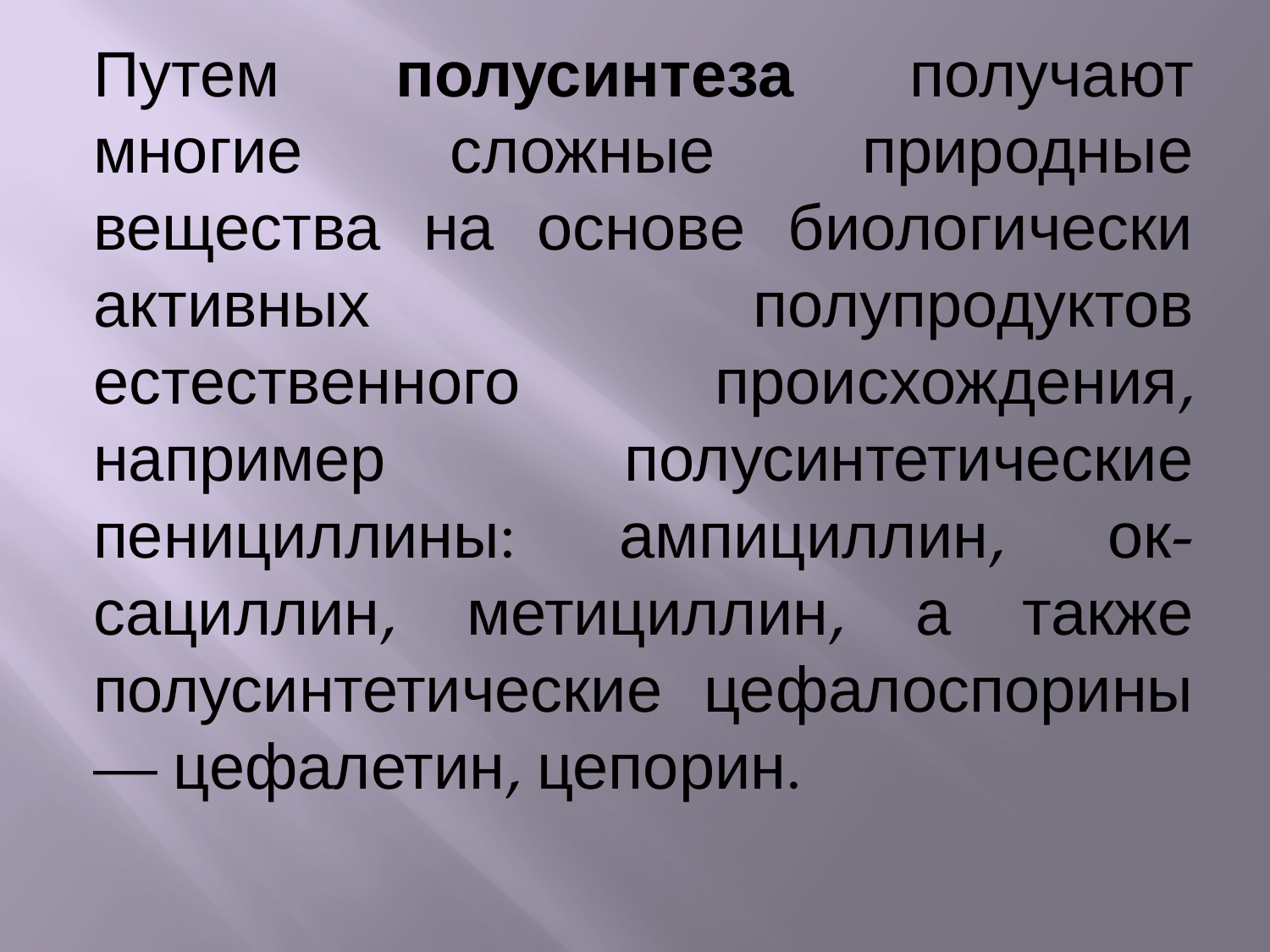

Путем полусинтеза получают многие сложные природные вещества на основе биологически активных полупродуктов естественного происхождения, например полусинтетические пенициллины: ампициллин, ок-сациллин, метициллин, а также полусинтетические цефалоспорины — цефалетин, цепорин.

#